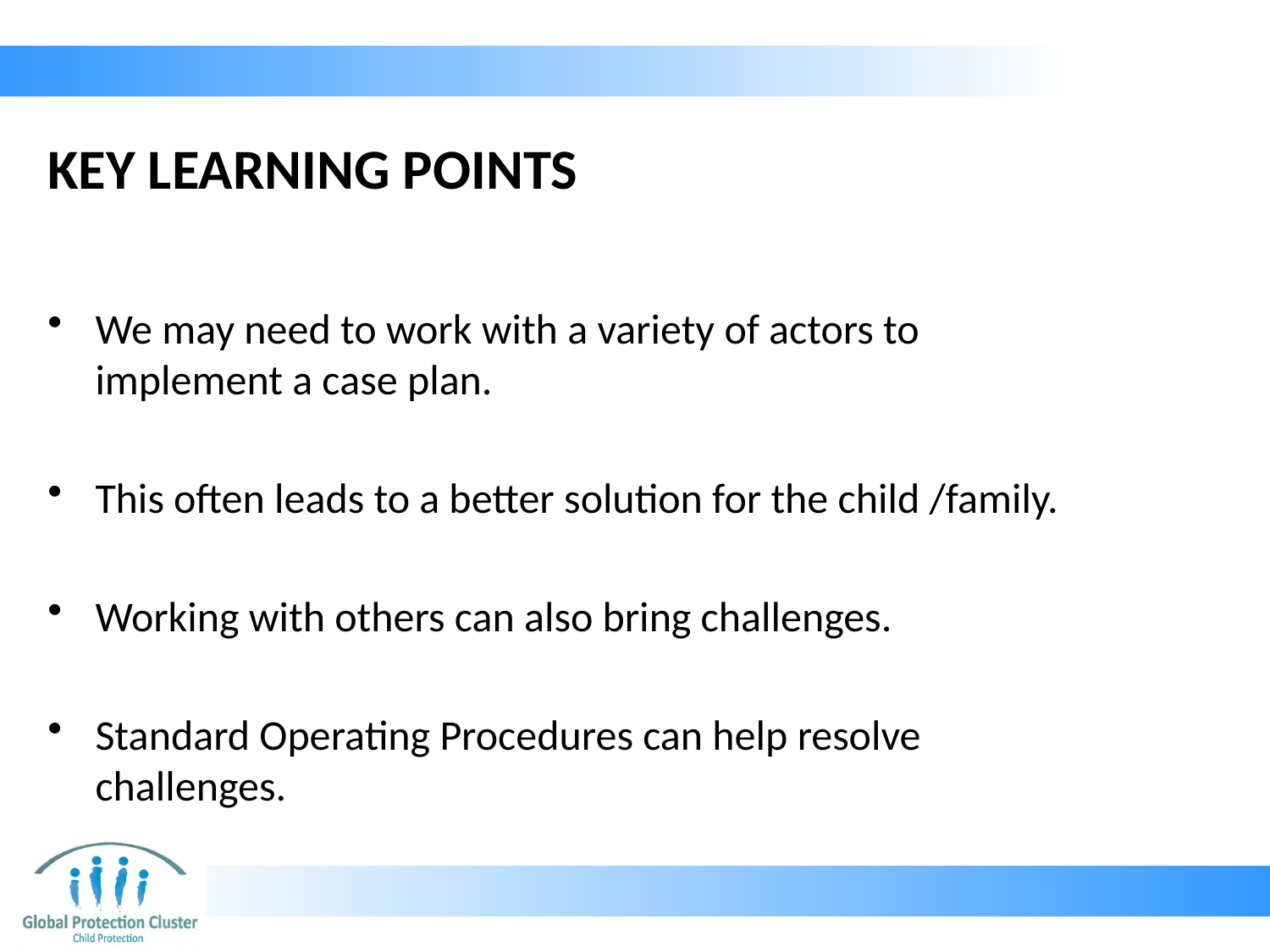

# KEY LEARNING POINTS

We may need to work with a variety of actors to implement a case plan.

This often leads to a better solution for the child /family.

Working with others can also bring challenges.

Standard Operating Procedures can help resolve challenges.